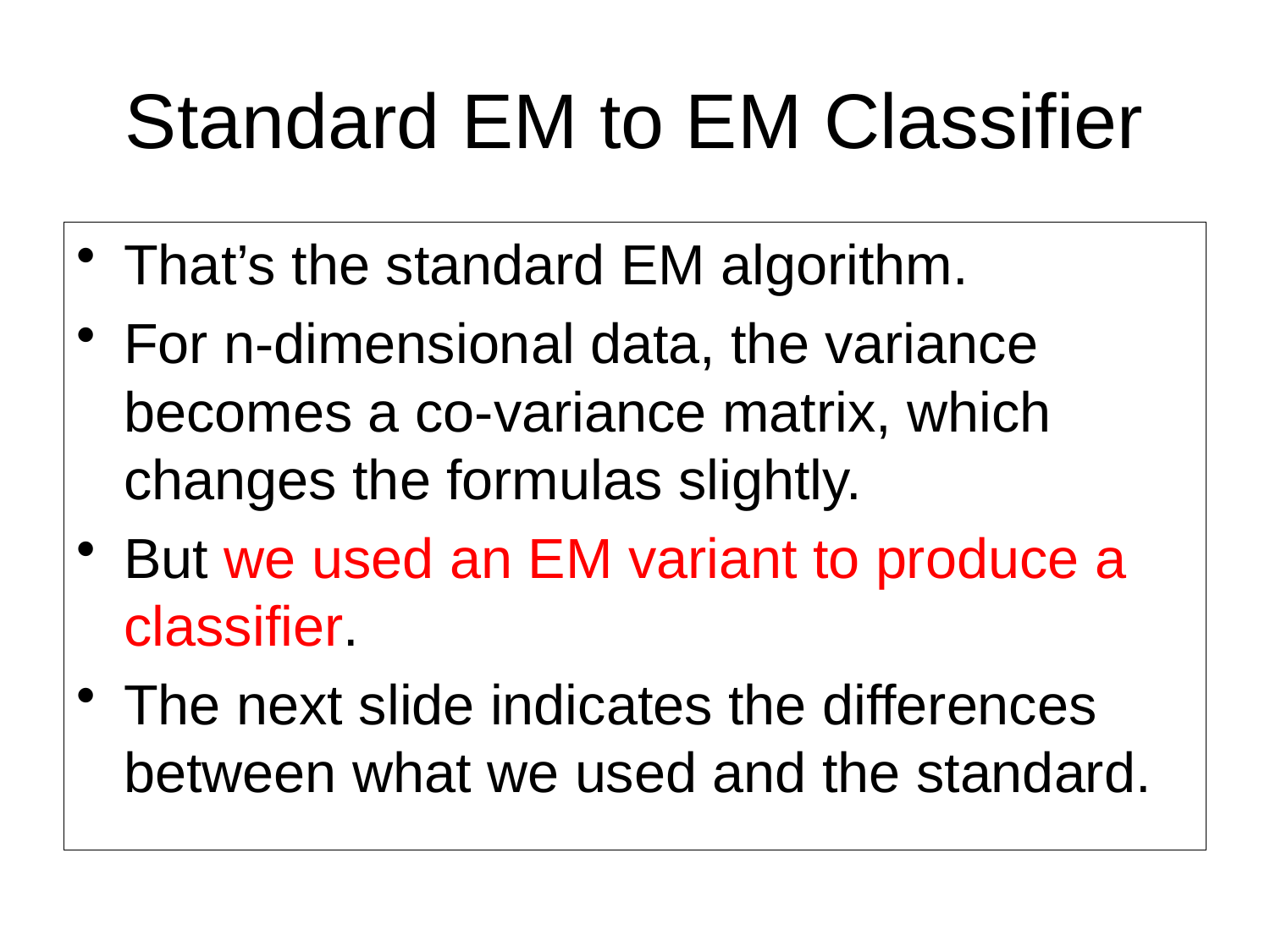

# Standard EM to EM Classifier
That’s the standard EM algorithm.
For n-dimensional data, the variance becomes a co-variance matrix, which changes the formulas slightly.
But we used an EM variant to produce a classifier.
The next slide indicates the differences between what we used and the standard.